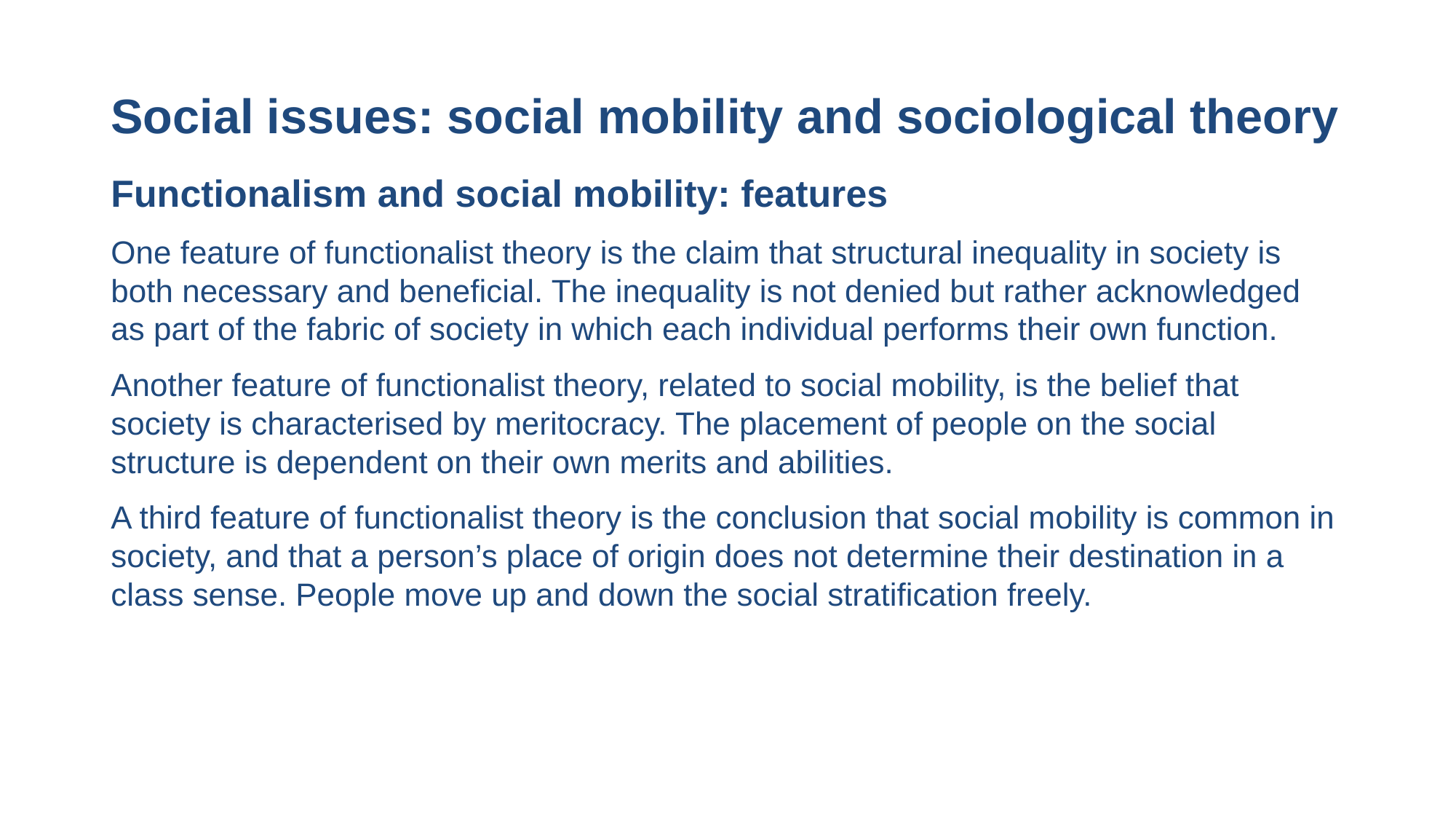

# Social issues: social mobility and sociological theory
Functionalism and social mobility: features
One feature of functionalist theory is the claim that structural inequality in society is both necessary and beneficial. The inequality is not denied but rather acknowledged as part of the fabric of society in which each individual performs their own function.
Another feature of functionalist theory, related to social mobility, is the belief that society is characterised by meritocracy. The placement of people on the social structure is dependent on their own merits and abilities.
A third feature of functionalist theory is the conclusion that social mobility is common in society, and that a person’s place of origin does not determine their destination in a class sense. People move up and down the social stratification freely.